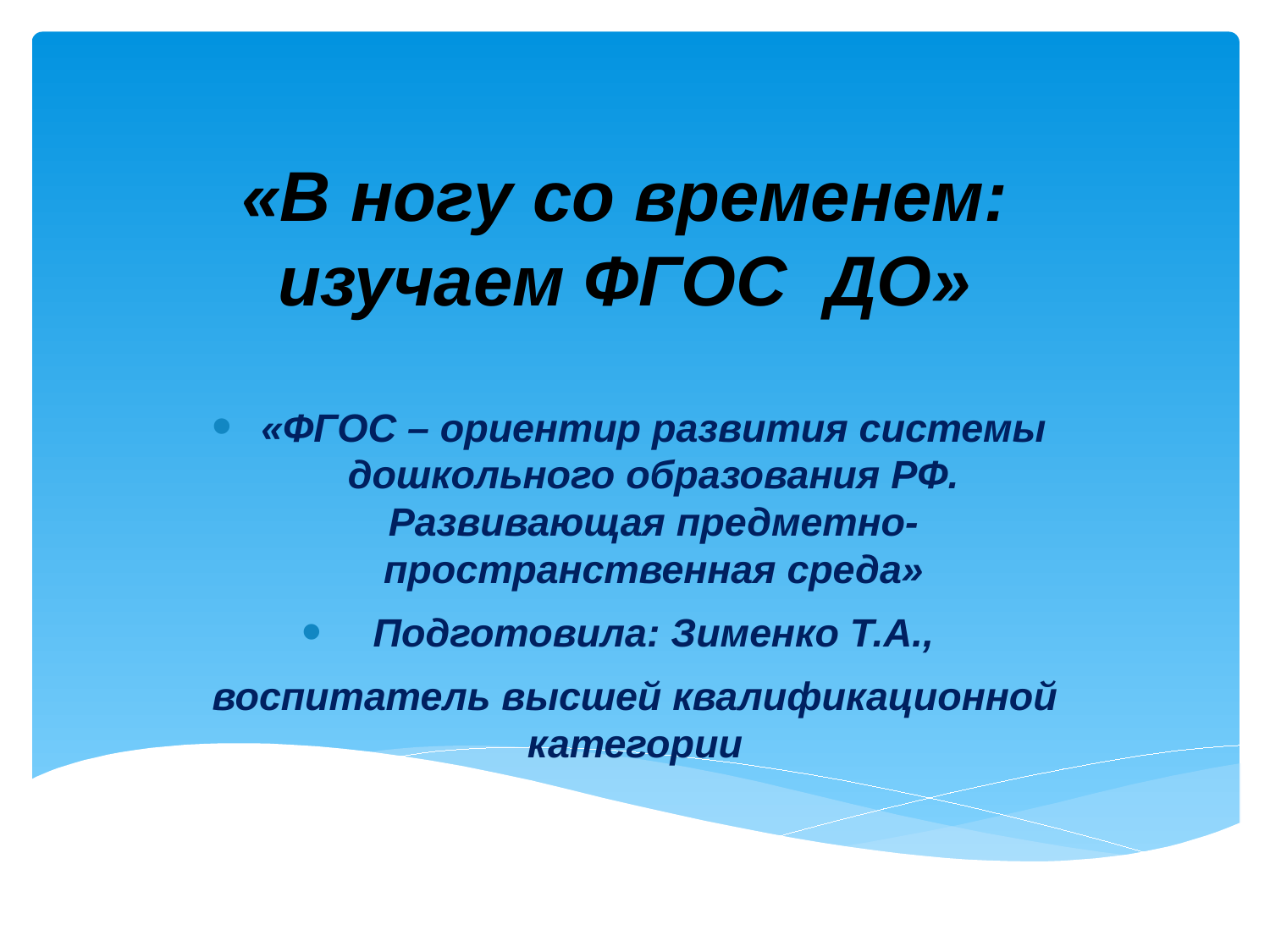

# «В ногу со временем: изучаем ФГОС  ДО»
«ФГОС – ориентир развития системы дошкольного образования РФ. Развивающая предметно-пространственная среда»
Подготовила: Зименко Т.А.,
воспитатель высшей квалификационной категории